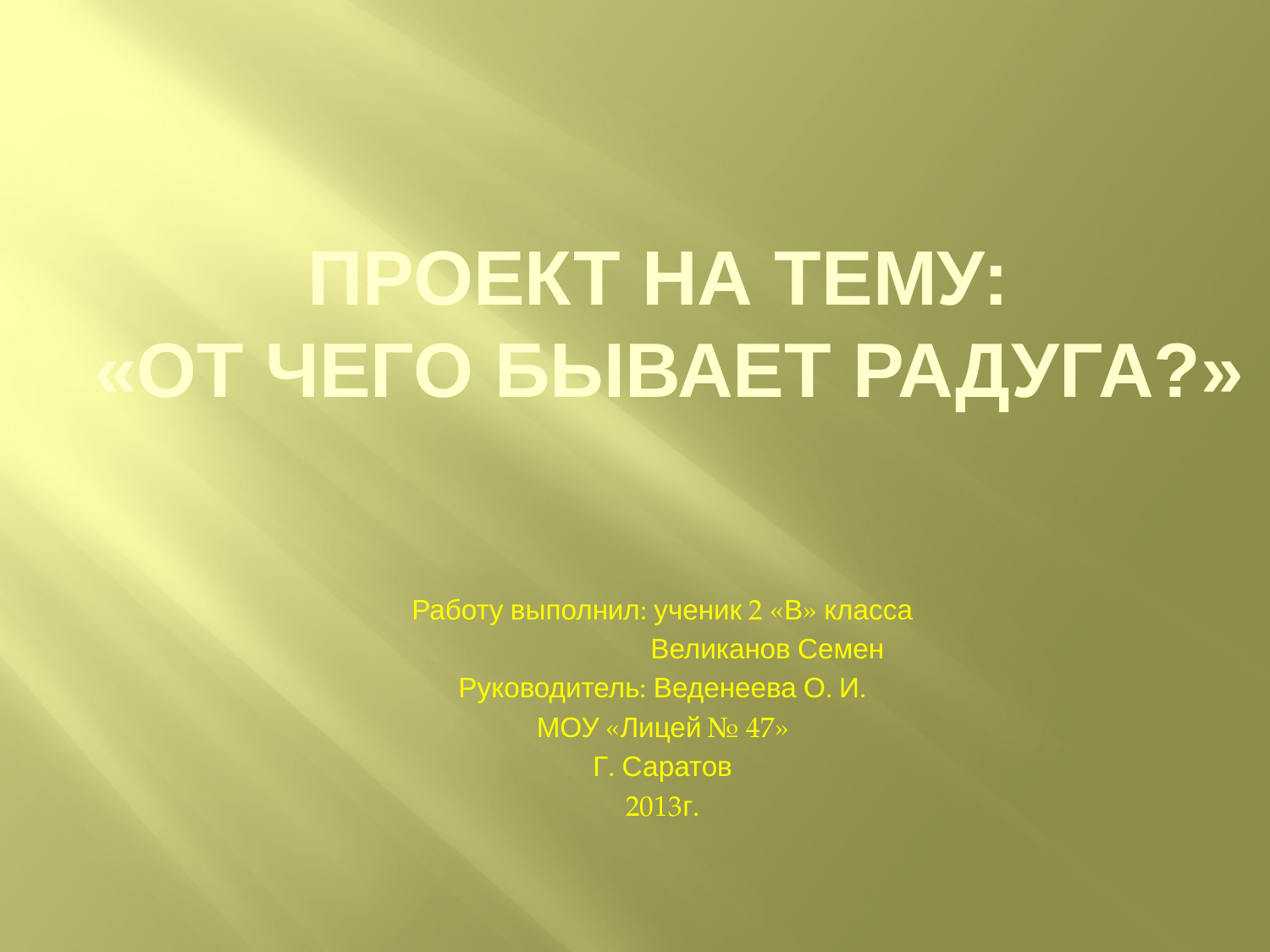

# Проект на тему: «От чего бывает Радуга?»
Работу выполнил: ученик 2 «В» класса
                              Великанов Семен
Руководитель: Веденеева О. И.
МОУ «Лицей № 47»
Г. Саратов
2013г.